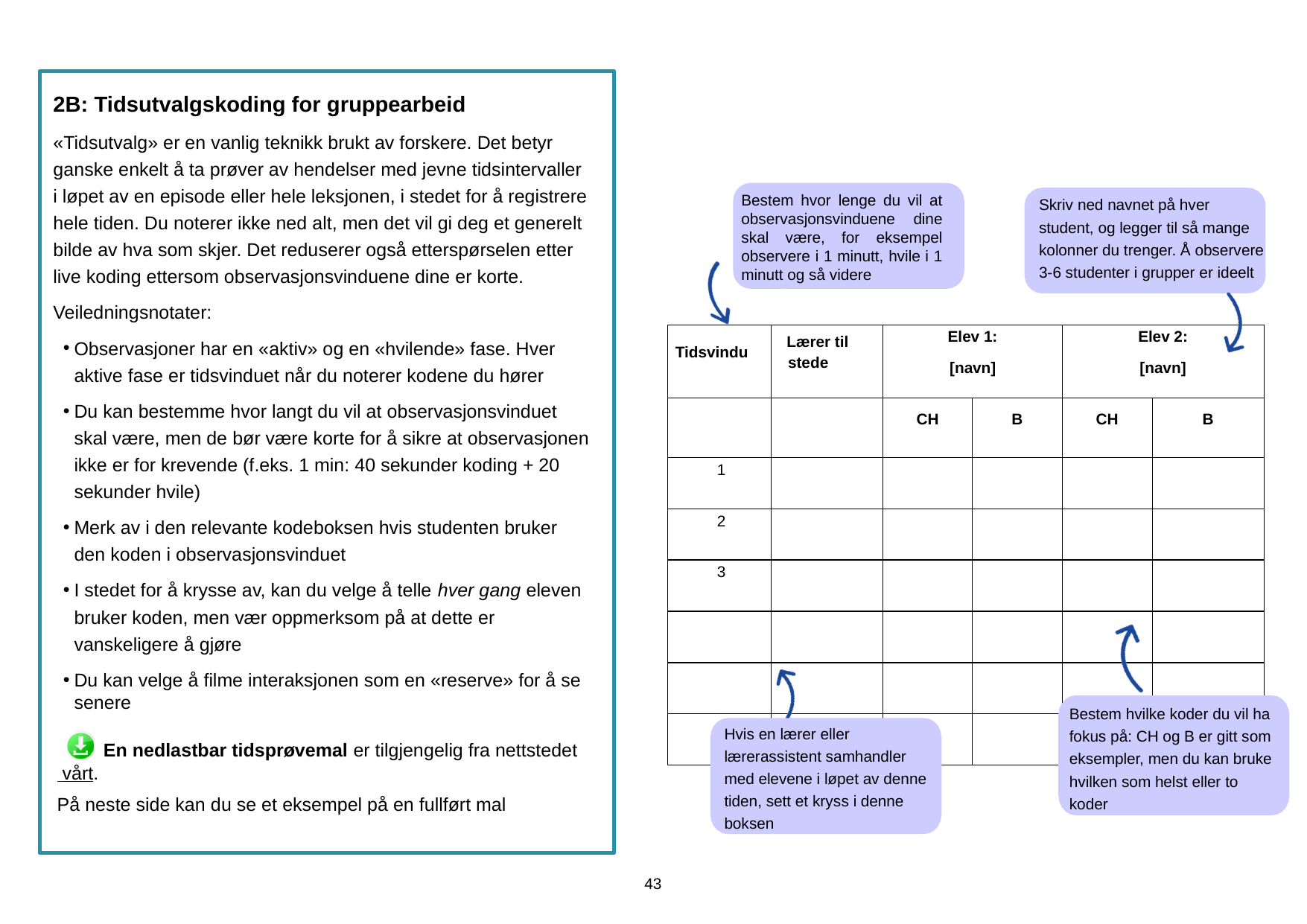

2B: Tidsutvalgskoding for gruppearbeid
«Tidsutvalg» er en vanlig teknikk brukt av forskere. Det betyr ganske enkelt å ta prøver av hendelser med jevne tidsintervaller i løpet av en episode eller hele leksjonen, i stedet for å registrere hele tiden. Du noterer ikke ned alt, men det vil gi deg et generelt bilde av hva som skjer. Det reduserer også etterspørselen etter live koding ettersom observasjonsvinduene dine er korte.
Veiledningsnotater:
Observasjoner har en «aktiv» og en «hvilende» fase. Hver aktive fase er tidsvinduet når du noterer kodene du hører
Du kan bestemme hvor langt du vil at observasjonsvinduet skal være, men de bør være korte for å sikre at observasjonen ikke er for krevende (f.eks. 1 min: 40 sekunder koding + 20 sekunder hvile)
Merk av i den relevante kodeboksen hvis studenten bruker den koden i observasjonsvinduet
I stedet for å krysse av, kan du velge å telle hver gang eleven bruker koden, men vær oppmerksom på at dette er vanskeligere å gjøre
Du kan velge å filme interaksjonen som en «reserve» for å se senere

Bestem hvor lenge du vil at observasjonsvinduene dine skal være, for eksempel observere i 1 minutt, hvile i 1 minutt og så videre

Skriv ned navnet på hver
student, og legger til så mange kolonner du trenger. Å observere 3-6 studenter i grupper er ideelt

| Tidsvindu | Lærer til stede | Elev 1: [navn] |  | Elev 2: [navn] |  |
| --- | --- | --- | --- | --- | --- |
|  |  | CH | B | CH | B |
| 1 |  |  |  |  |  |
| 2 |  |  |  |  |  |
| 3 |  |  |  |  |  |
|  |  |  |  |  |  |
|  |  |  |  |  |  |
|  |  |  |  |  |  |

Bestem hvilke koder du vil ha fokus på: CH og B er gitt som eksempler, men du kan bruke hvilken som helst eller to koder

Hvis en lærer eller lærerassistent samhandler med elevene i løpet av denne tiden, sett et kryss i denne boksen

En nedlastbar tidsprøvemal er tilgjengelig fra nettstedet vårt.
På neste side kan du se et eksempel på en fullført mal
43